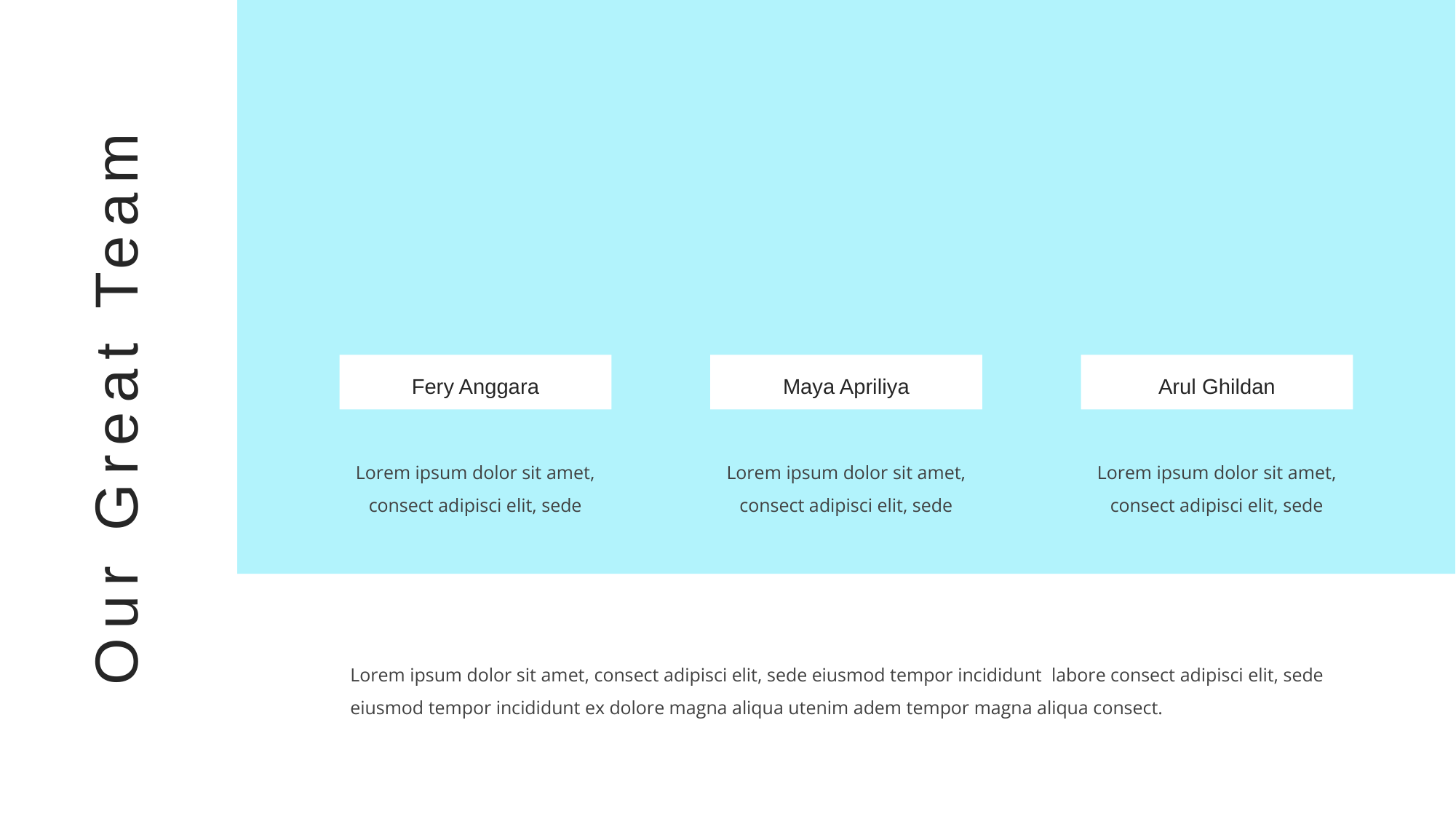

Arul Ghildan

Fery Anggara

Maya Apriliya

Our Great Team
Lorem ipsum dolor sit amet, consect adipisci elit, sede
Lorem ipsum dolor sit amet, consect adipisci elit, sede
Lorem ipsum dolor sit amet, consect adipisci elit, sede
Lorem ipsum dolor sit amet, consect adipisci elit, sede eiusmod tempor incididunt  labore consect adipisci elit, sede eiusmod tempor incididunt ex dolore magna aliqua utenim adem tempor magna aliqua consect.